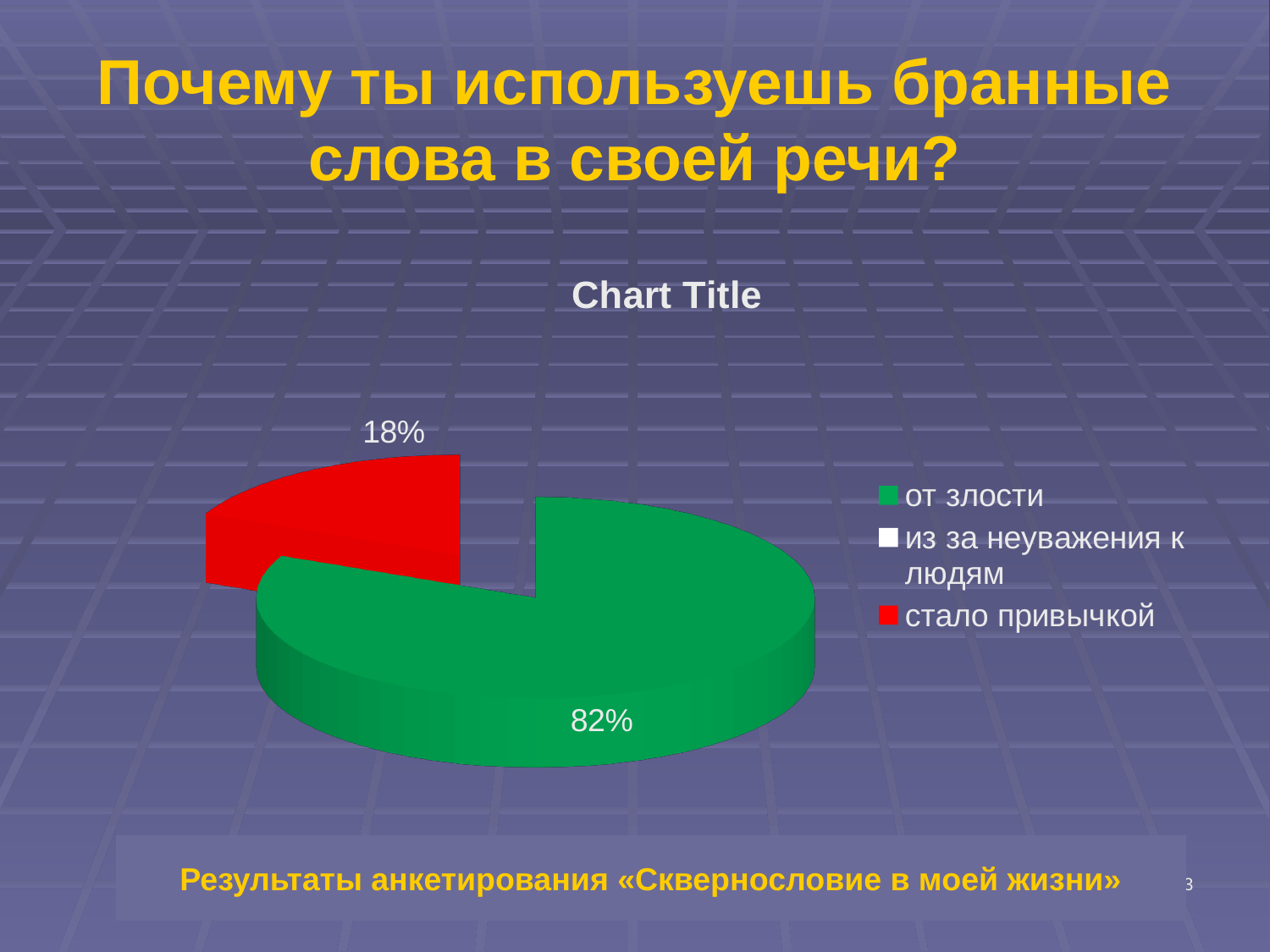

# Почему ты используешь бранные слова в своей речи?

[unsupported chart]

Результаты анкетирования «Сквернословие в моей жизни»
23